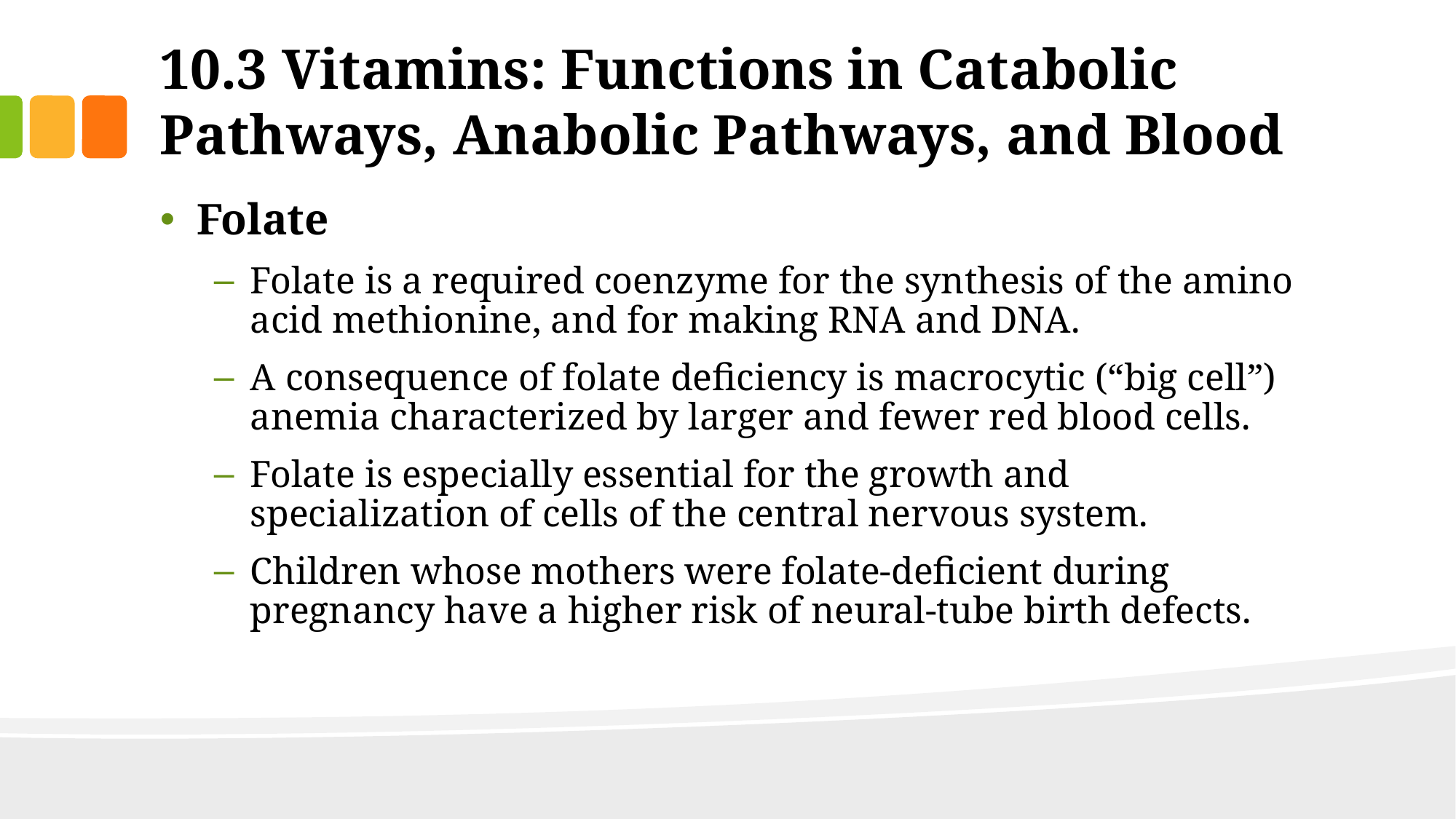

# 10.3 Vitamins: Functions in Catabolic Pathways, Anabolic Pathways, and Blood
Folate
Folate is a required coenzyme for the synthesis of the amino acid methionine, and for making RNA and DNA.
A consequence of folate deficiency is macrocytic (“big cell”) anemia characterized by larger and fewer red blood cells.
Folate is especially essential for the growth and specialization of cells of the central nervous system.
Children whose mothers were folate-deficient during pregnancy have a higher risk of neural-tube birth defects.